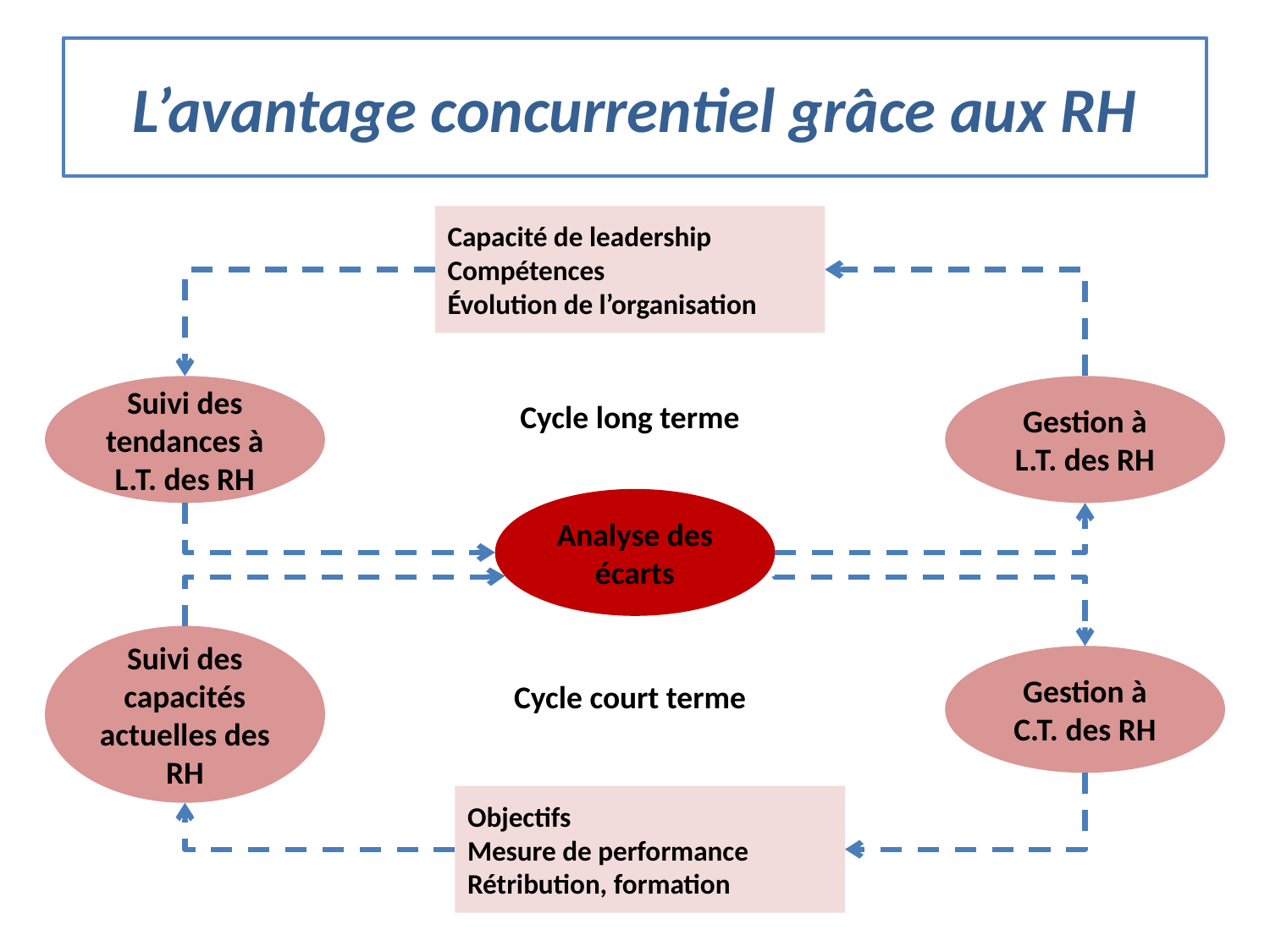

# L’avantage concurrentiel grâce aux RH
Capacité de leadership
Compétences
Évolution de l’organisation
Cycle long terme
Suivi des tendances à L.T. des RH
Gestion à L.T. des RH
Analyse des écarts
Suivi des capacités actuelles des RH
Cycle court terme
Gestion à C.T. des RH
Objectifs
Mesure de performance
Rétribution, formation